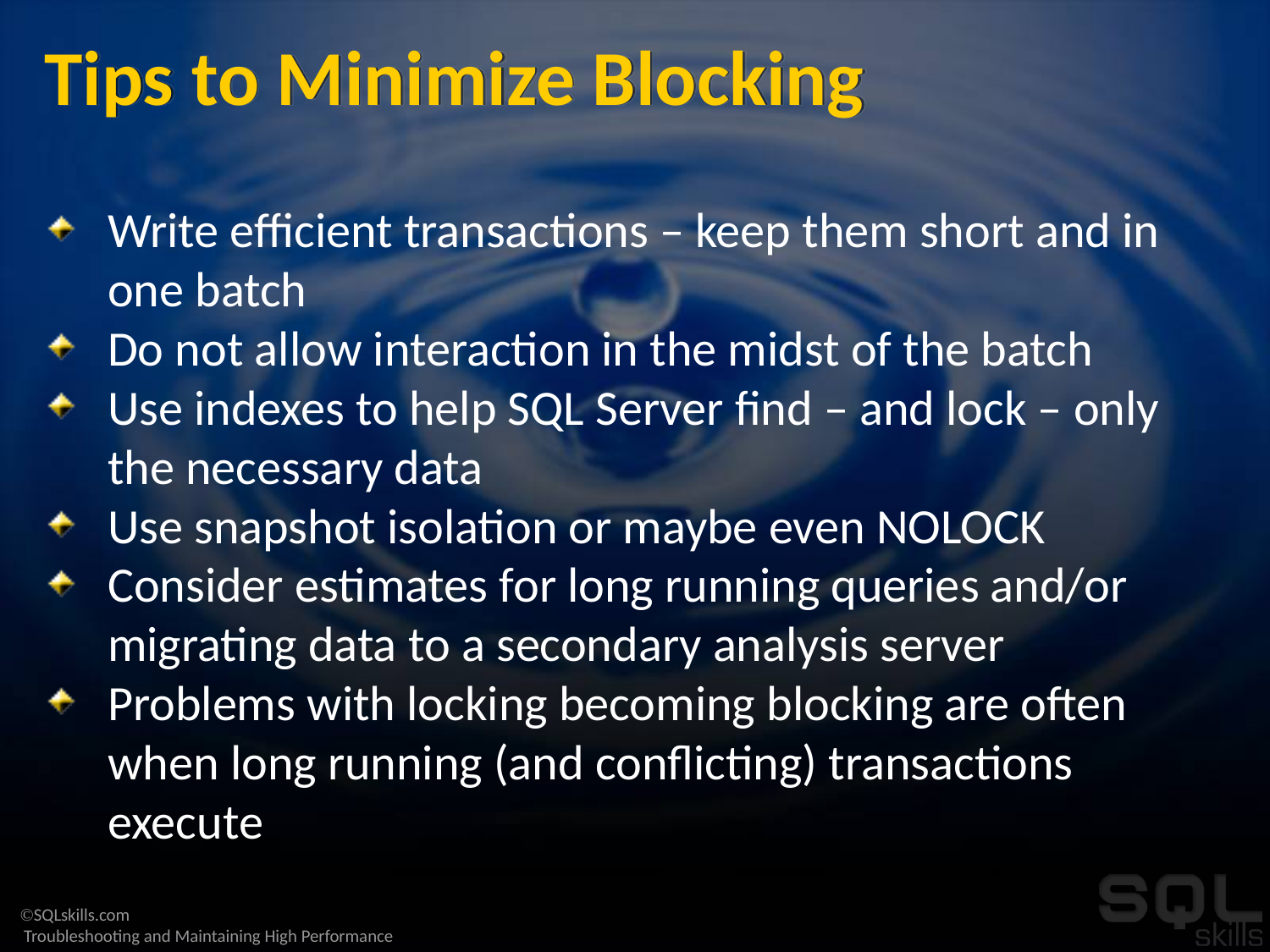

# Tips to Minimize Blocking
Write efficient transactions – keep them short and in one batch
Do not allow interaction in the midst of the batch
Use indexes to help SQL Server find – and lock – only the necessary data
Use snapshot isolation or maybe even NOLOCK
Consider estimates for long running queries and/or migrating data to a secondary analysis server
Problems with locking becoming blocking are often when long running (and conflicting) transactions execute